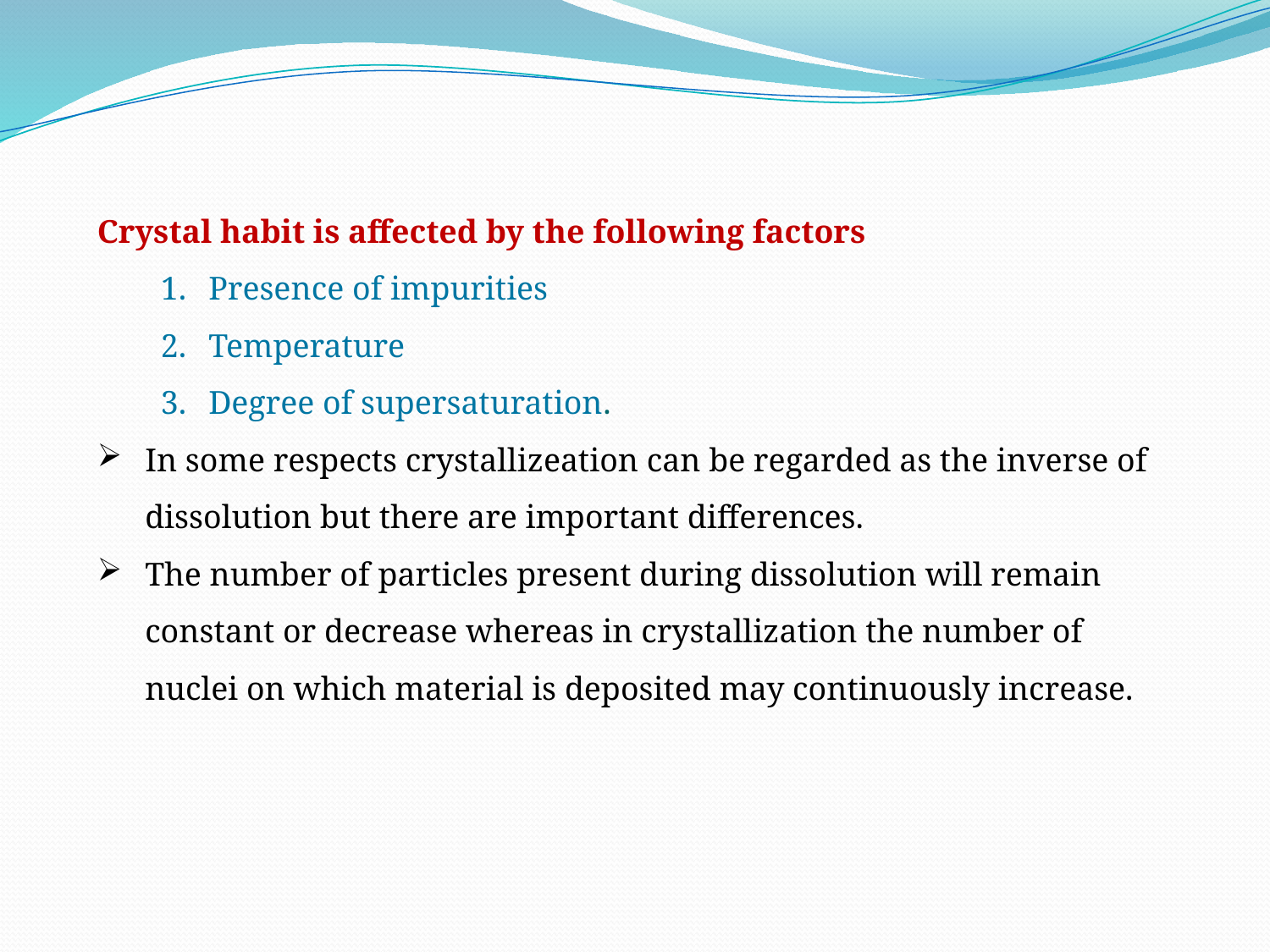

Crystal habit is affected by the following factors
Presence of impurities
Temperature
Degree of supersaturation.
In some respects crystallizeation can be regarded as the inverse of dissolution but there are important differences.
The number of particles present during dissolution will remain constant or decrease whereas in crystallization the number of nuclei on which material is deposited may continuously increase.